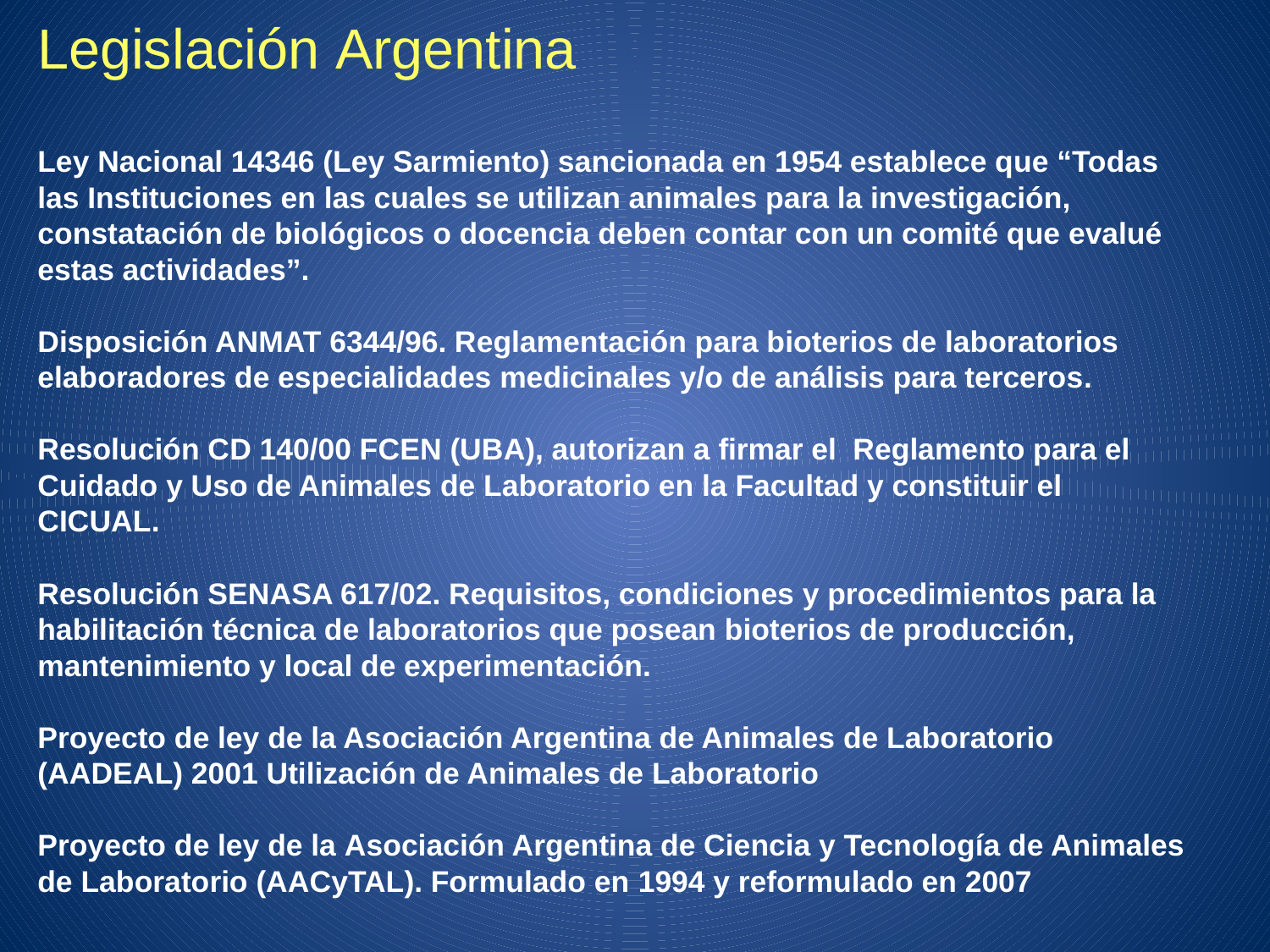

# Legislación Argentina
Ley Nacional 14346 (Ley Sarmiento) sancionada en 1954 establece que “Todas las Instituciones en las cuales se utilizan animales para la investigación, constatación de biológicos o docencia deben contar con un comité que evalué estas actividades”.

Disposición ANMAT 6344/96. Reglamentación para bioterios de laboratorios elaboradores de especialidades medicinales y/o de análisis para terceros.

Resolución CD 140/00 FCEN (UBA), autorizan a firmar el  Reglamento para el Cuidado y Uso de Animales de Laboratorio en la Facultad y constituir el CICUAL.

Resolución SENASA 617/02. Requisitos, condiciones y procedimientos para la habilitación técnica de laboratorios que posean bioterios de producción, mantenimiento y local de experimentación.

Proyecto de ley de la Asociación Argentina de Animales de Laboratorio (AADEAL) 2001 Utilización de Animales de Laboratorio

Proyecto de ley de la Asociación Argentina de Ciencia y Tecnología de Animales de Laboratorio (AACyTAL). Formulado en 1994 y reformulado en 2007